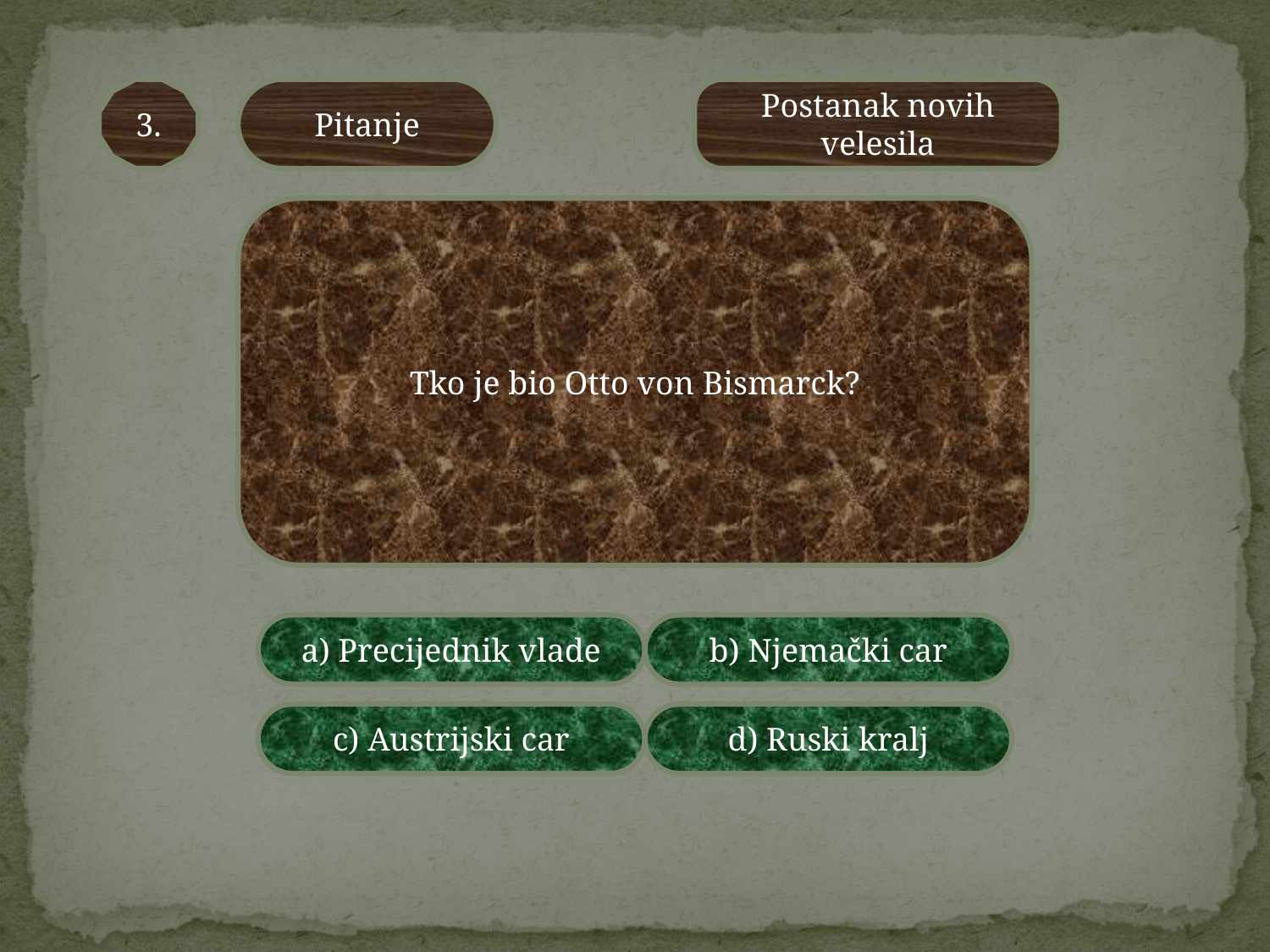

3.
Pitanje
Postanak novih velesila
Tko je bio Otto von Bismarck?
a) Precijednik vlade
b) Njemački car
c) Austrijski car
d) Ruski kralj